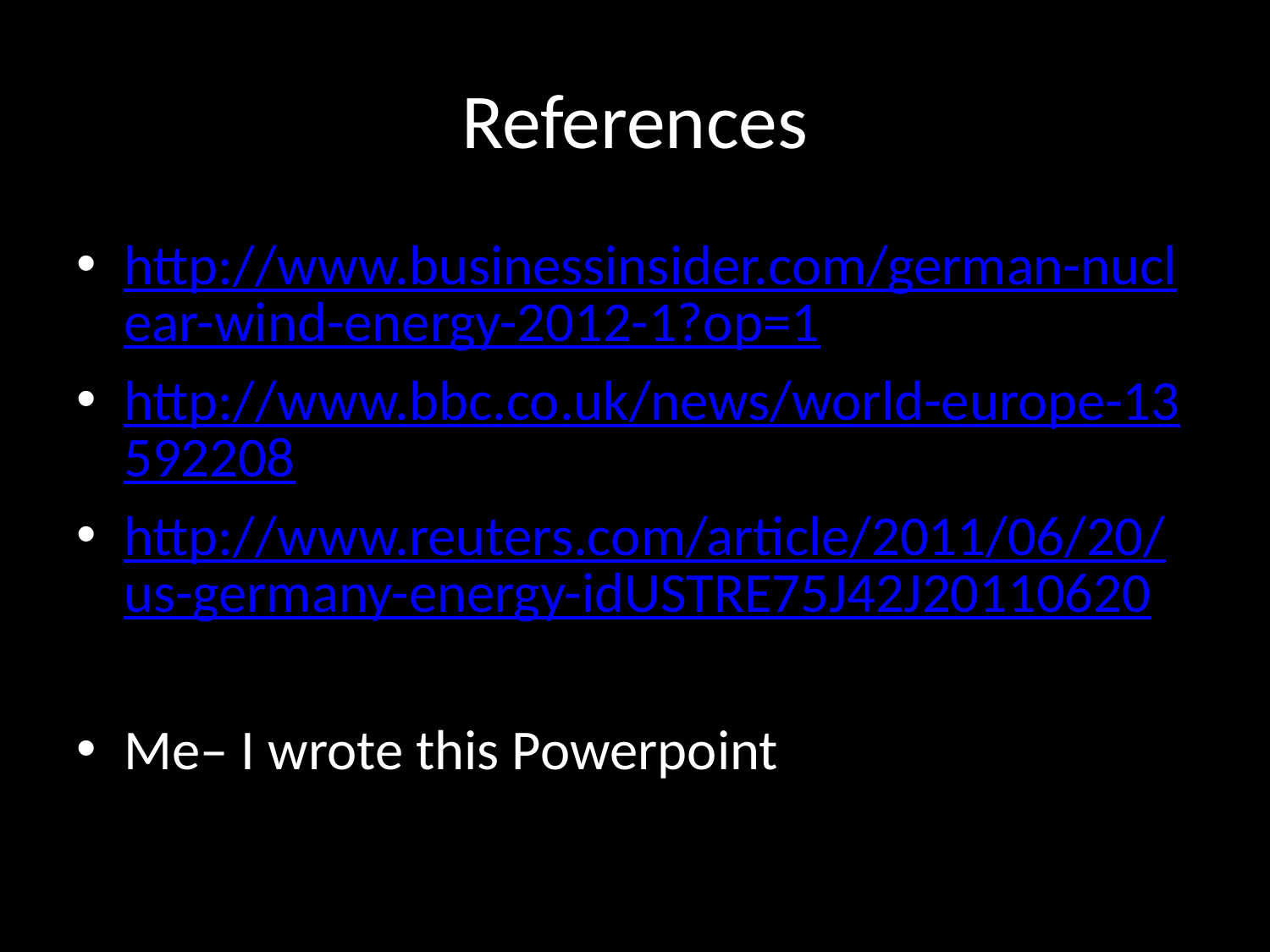

# References
http://www.businessinsider.com/german-nuclear-wind-energy-2012-1?op=1
http://www.bbc.co.uk/news/world-europe-13592208
http://www.reuters.com/article/2011/06/20/us-germany-energy-idUSTRE75J42J20110620

Me– I wrote this Powerpoint